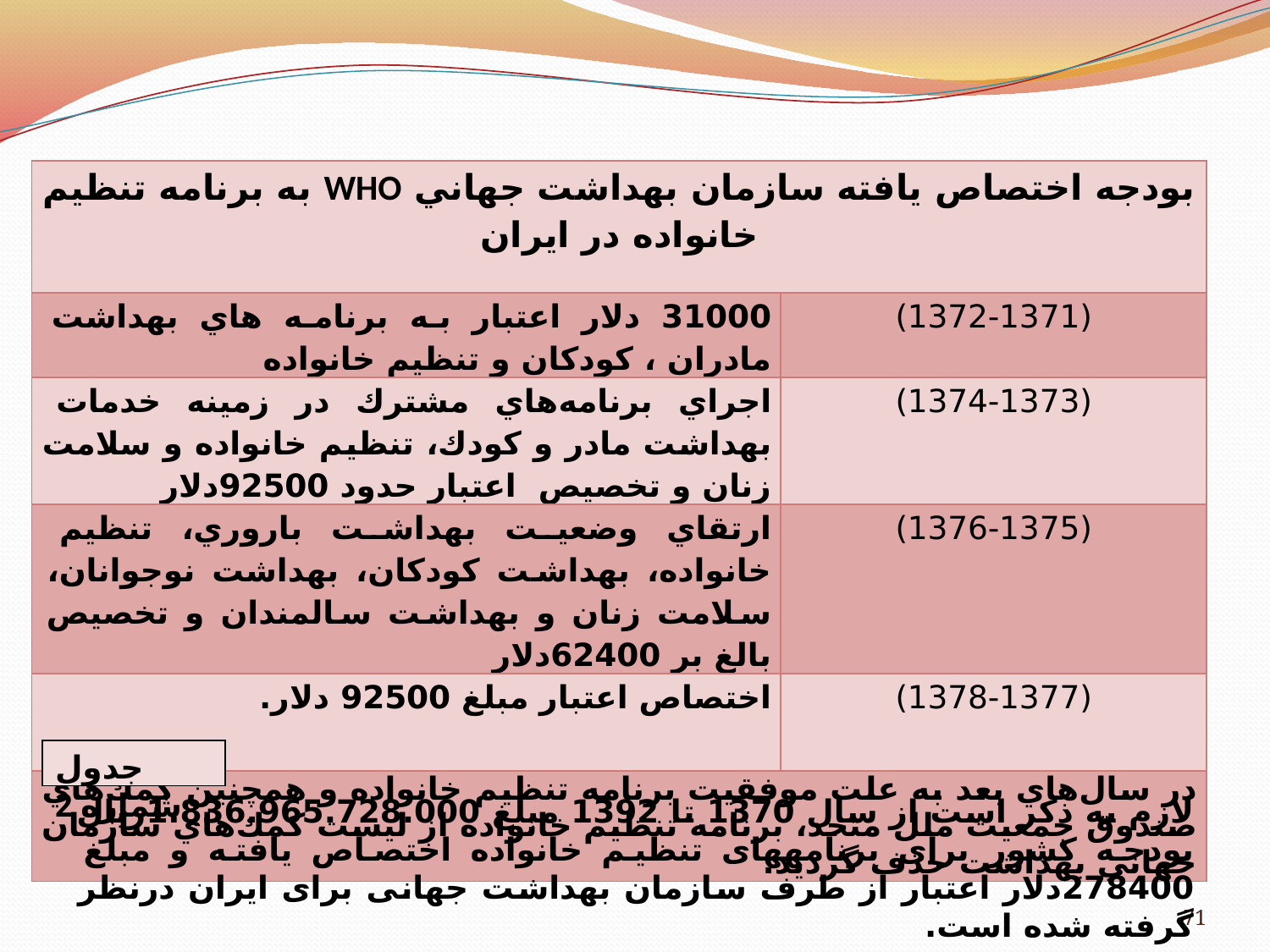

| بودجه اختصاص يافته سازمان بهداشت جهاني WHO به برنامه تنظيم خانواده در ايران |  |
| --- | --- |
| 31000 دلار اعتبار به برنامه هاي بهداشت مادران ، كودكان و تنظيم خانواده | (1372-1371) |
| اجراي برنامه‌هاي مشترك در زمينه خدمات بهداشت مادر و كودك، تنظيم خانواده و سلامت زنان و تخصيص اعتبار حدود 92500دلار | (1374-1373) |
| ارتقاي وضعيت بهداشت باروري، تنظيم خانواده، بهداشت كودكان، بهداشت نوجوانان، سلامت زنان و بهداشت سالمندان و تخصيص بالغ بر 62400دلار | (1376-1375) |
| اختصاص اعتبار مبلغ 92500 دلار. | (1378-1377) |
| در سال‌هاي بعد به علت موفقيت برنامه تنظيم خانواده و همچنين كمك‌هاي صندوق جمعيت ملل متحد، برنامه تنظيم خانواده از ليست كمك‌هاي سازمان جهاني بهداشت حذف گرديد. |  |
جدول شماره 2

لازم به ذکر است از سال 1370 تا 1392 مبلغ 1.836.965.728.000ریال بودجه کشور برای برنامه­های تنظیم خانواده اختصاص یافته و مبلغ 278400دلار اعتبار از طرف سازمان بهداشت جهانی برای ایران درنظر گرفته شده است.

71